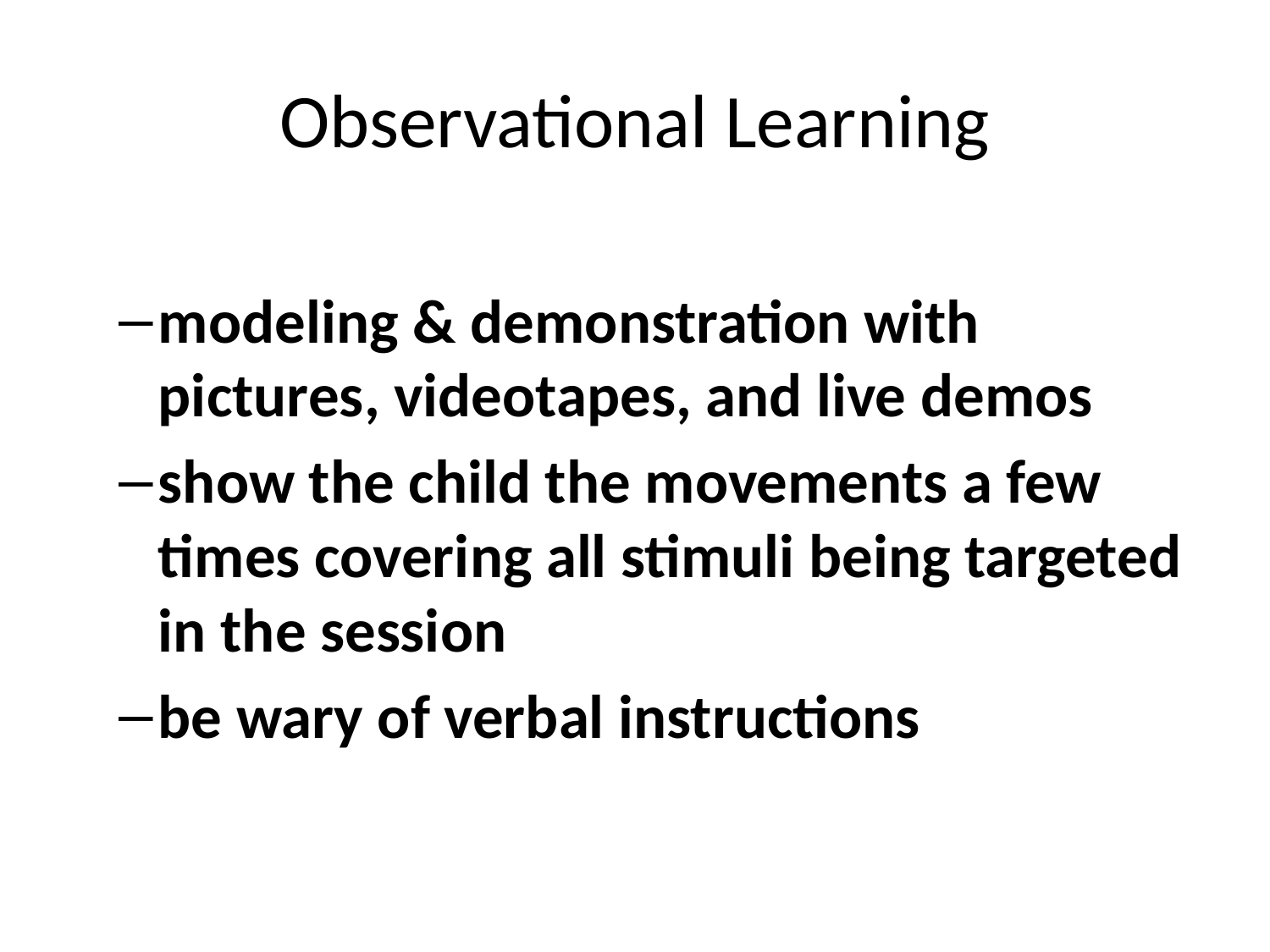

# Observational Learning
modeling & demonstration with pictures, videotapes, and live demos
show the child the movements a few times covering all stimuli being targeted in the session
be wary of verbal instructions